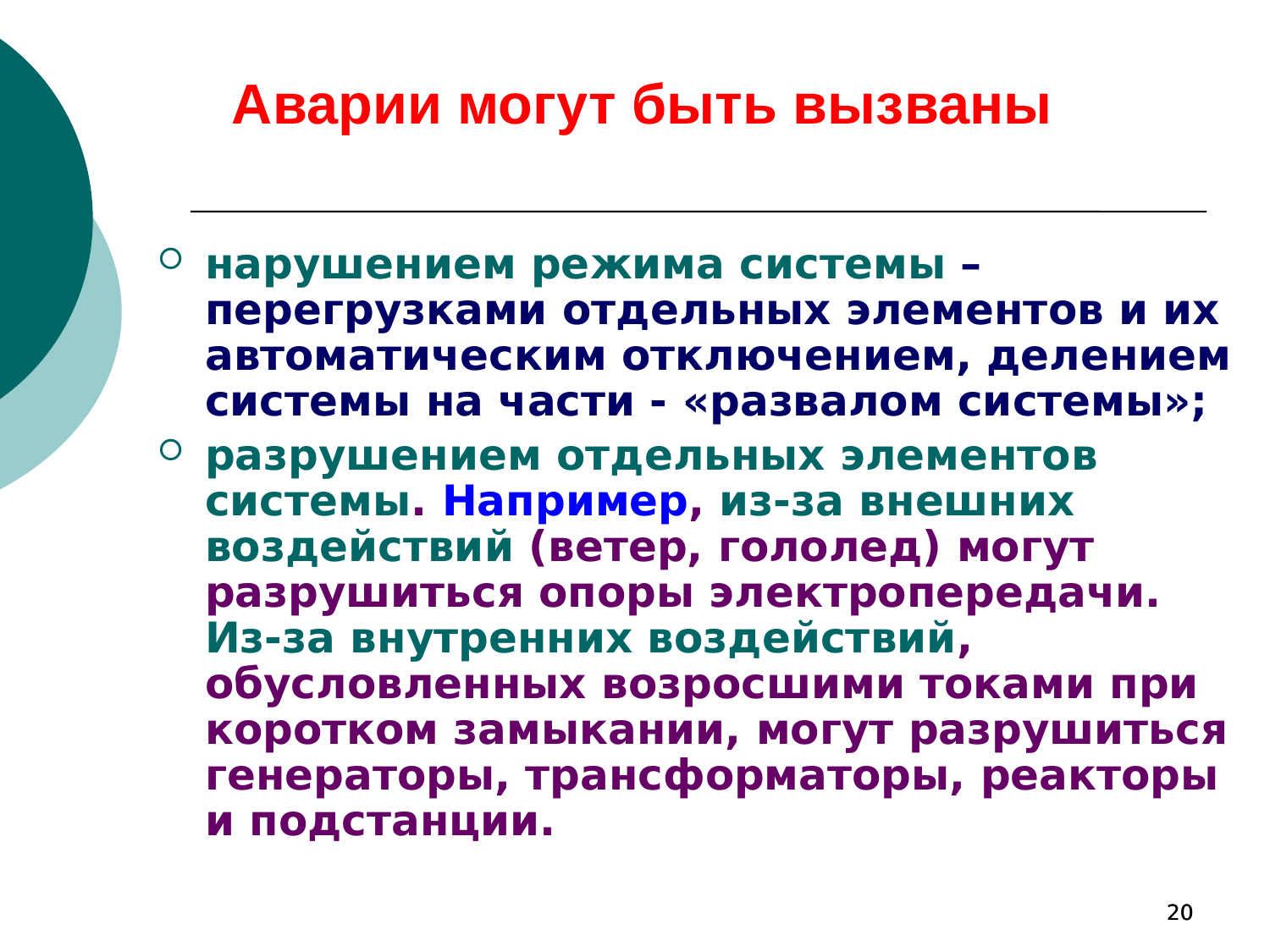

Аварии могут быть вызваны
нарушением режима системы – перегрузками отдельных элементов и их автоматическим отключением, делением системы на части - «развалом системы»;
разрушением отдельных элементов системы. Например, из-за внешних воздействий (ветер, гололед) могут разрушиться опоры электропередачи. Из-за внутренних воздействий, обусловленных возросшими токами при коротком замыкании, могут разрушиться генераторы, трансформаторы, реакторы и подстанции.
20
20